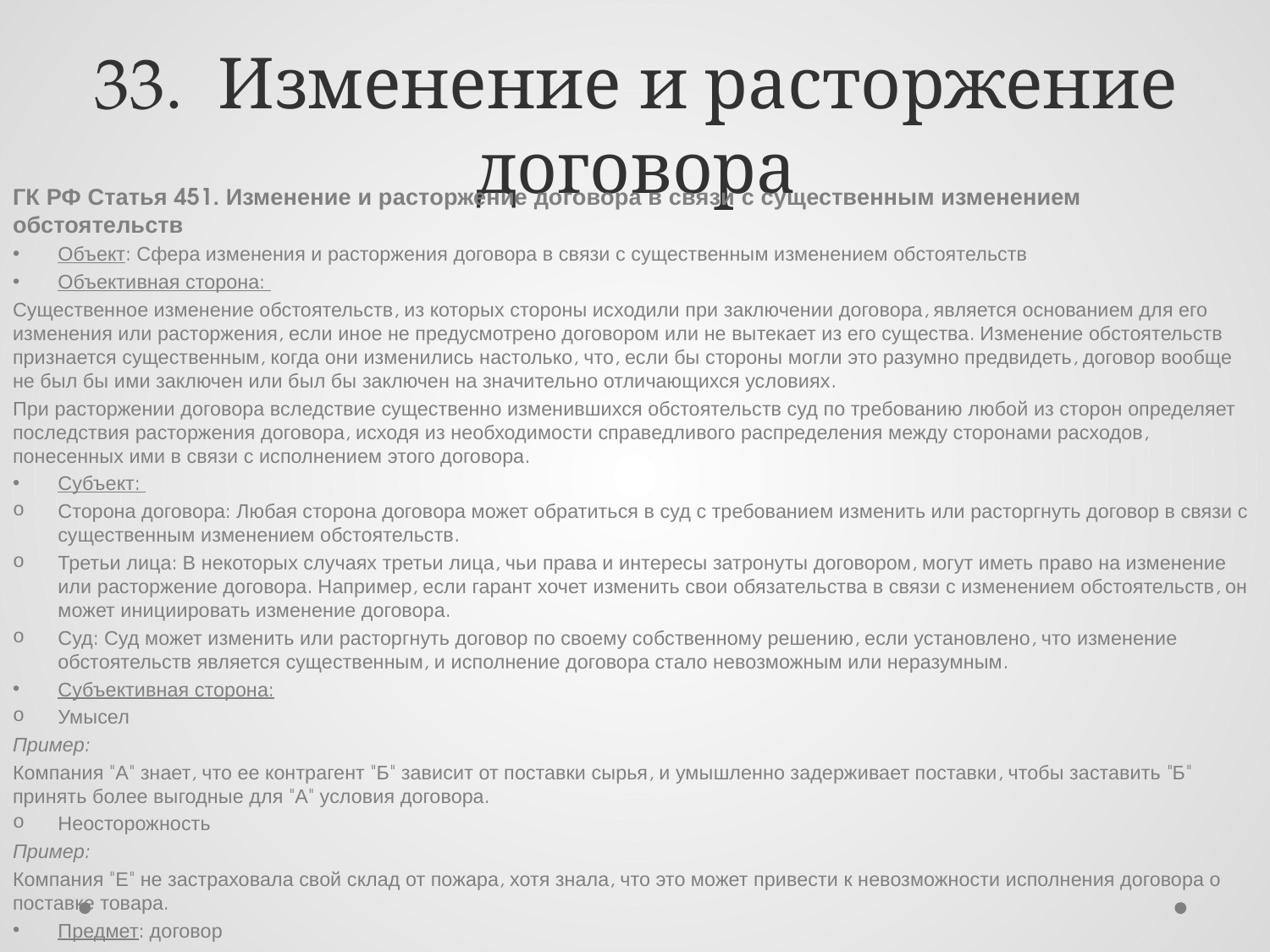

# 33.  Изменение и расторжение договора
ГК РФ Статья 451. Изменение и расторжение договора в связи с существенным изменением обстоятельств
Объект: Сфера изменения и расторжения договора в связи с существенным изменением обстоятельств
Объективная сторона:
Существенное изменение обстоятельств, из которых стороны исходили при заключении договора, является основанием для его изменения или расторжения, если иное не предусмотрено договором или не вытекает из его существа. Изменение обстоятельств признается существенным, когда они изменились настолько, что, если бы стороны могли это разумно предвидеть, договор вообще не был бы ими заключен или был бы заключен на значительно отличающихся условиях.
При расторжении договора вследствие существенно изменившихся обстоятельств суд по требованию любой из сторон определяет последствия расторжения договора, исходя из необходимости справедливого распределения между сторонами расходов, понесенных ими в связи с исполнением этого договора.
Субъект:
Сторона договора: Любая сторона договора может обратиться в суд с требованием изменить или расторгнуть договор в связи с существенным изменением обстоятельств.
Третьи лица: В некоторых случаях третьи лица, чьи права и интересы затронуты договором, могут иметь право на изменение или расторжение договора. Например, если гарант хочет изменить свои обязательства в связи с изменением обстоятельств, он может инициировать изменение договора.
Суд: Суд может изменить или расторгнуть договор по своему собственному решению, если установлено, что изменение обстоятельств является существенным, и исполнение договора стало невозможным или неразумным.
Субъективная сторона:
Умысел
Пример:
Компания "А" знает, что ее контрагент "Б" зависит от поставки сырья, и умышленно задерживает поставки, чтобы заставить "Б" принять более выгодные для "А" условия договора.
Неосторожность
Пример:
Компания "Е" не застраховала свой склад от пожара, хотя знала, что это может привести к невозможности исполнения договора о поставке товара.
Предмет: договор